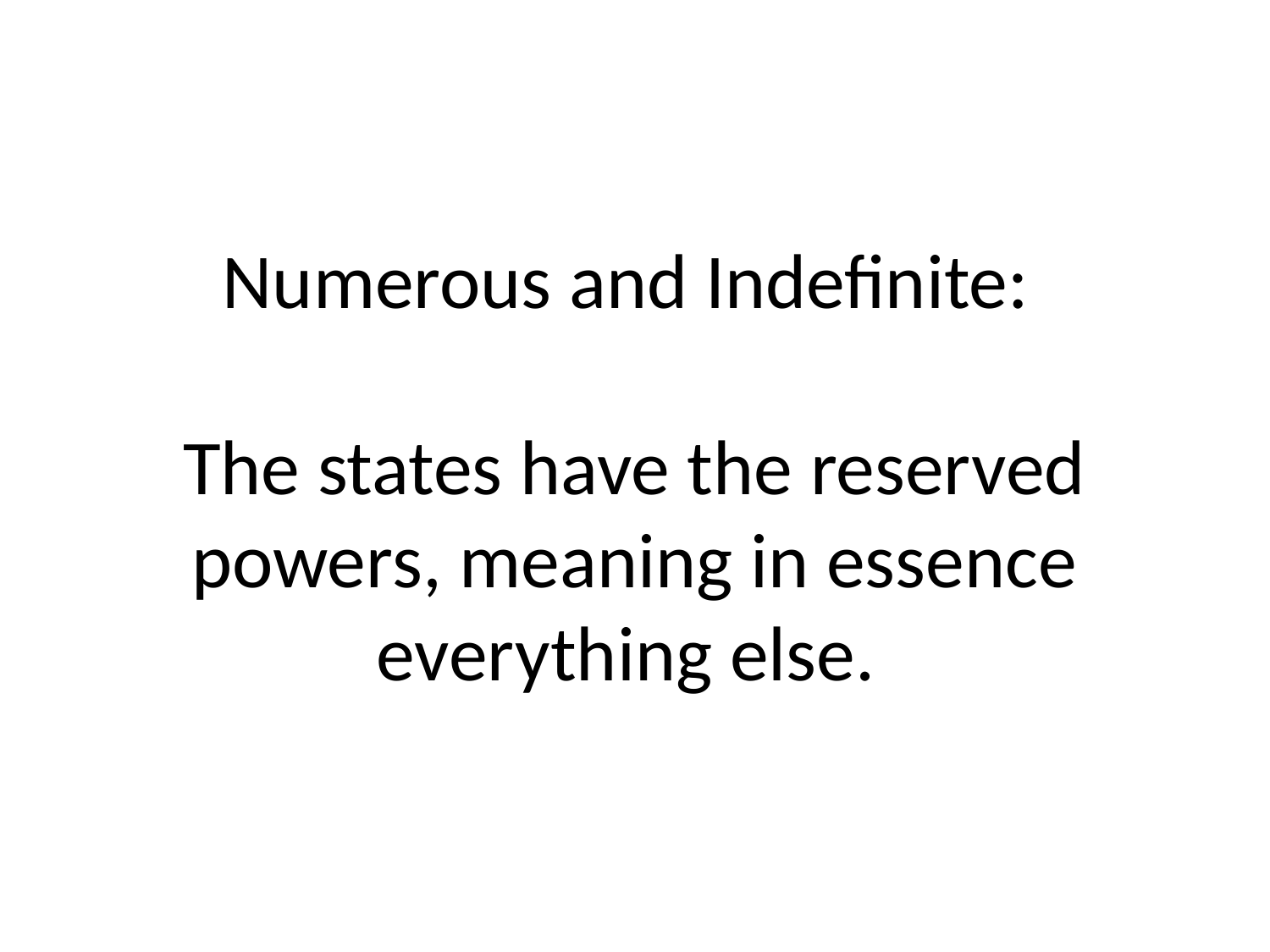

# Numerous and Indefinite: The states have the reserved powers, meaning in essence everything else.